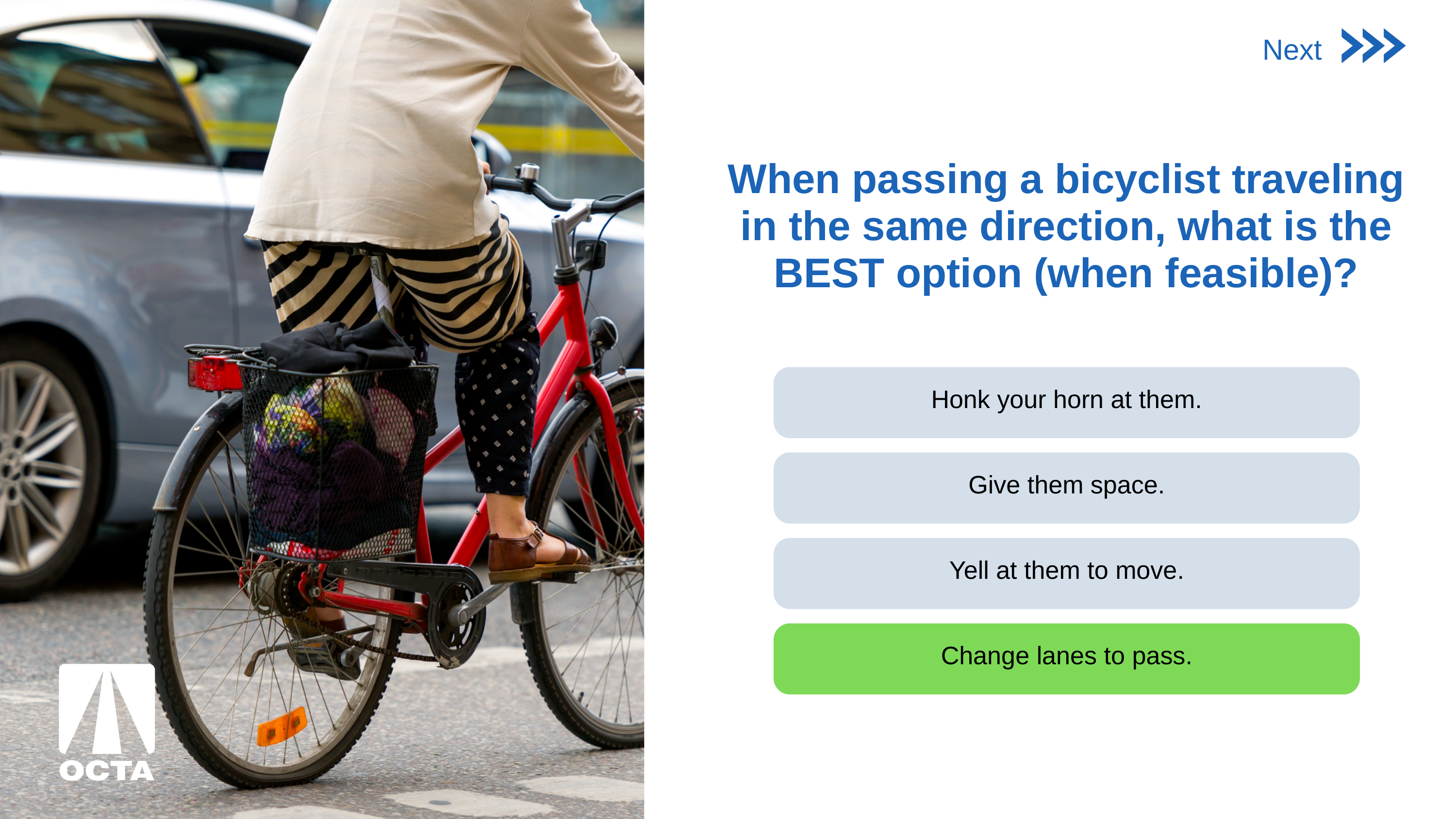

Next
When passing a bicyclist traveling in the same direction, what is the BEST option (when feasible)?

Honk your horn at them.

Give them space.

Yell at them to move.

Change lanes to pass.